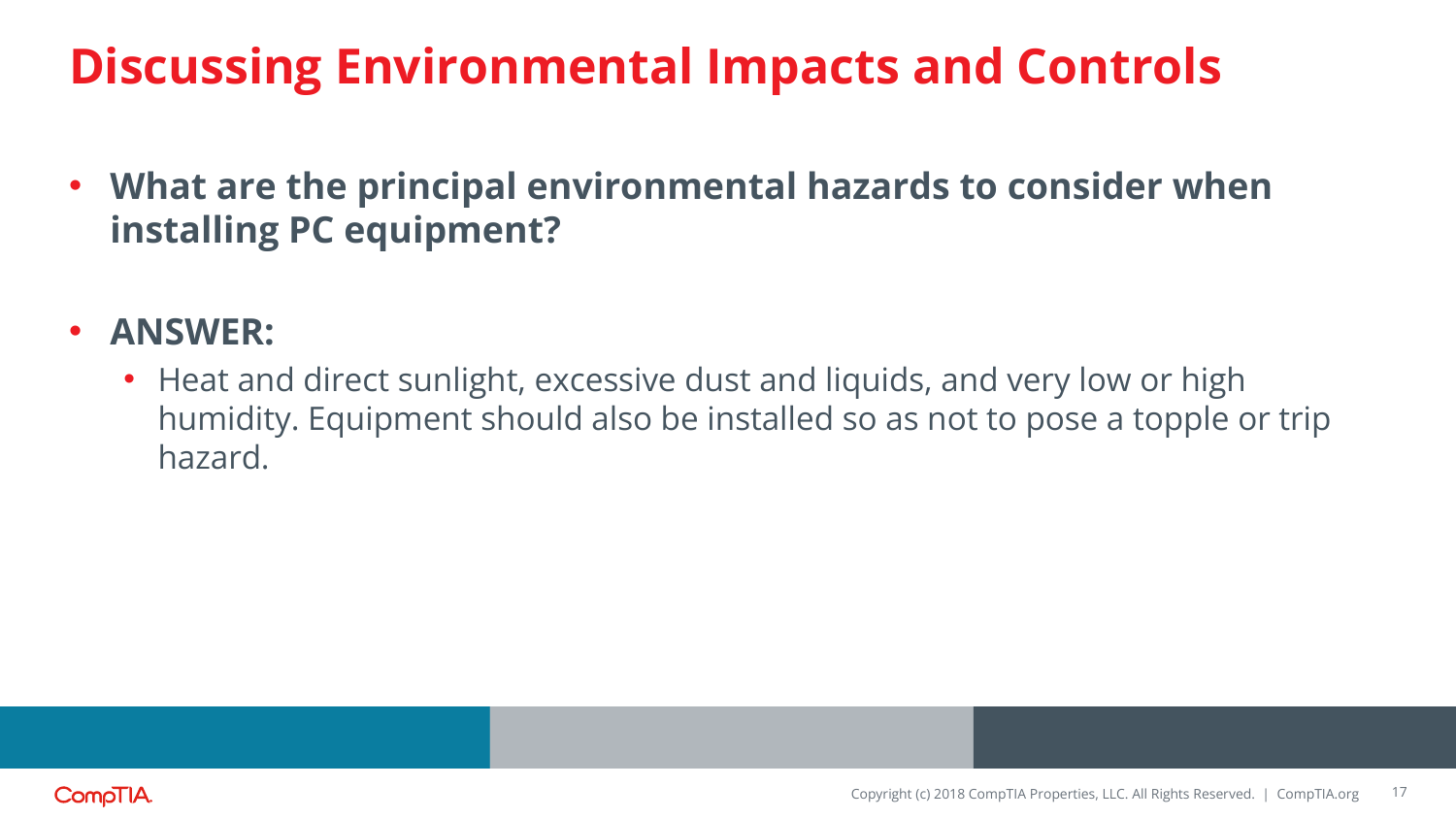

# Discussing Environmental Impacts and Controls
What are the principal environmental hazards to consider when installing PC equipment?

ANSWER:
Heat and direct sunlight, excessive dust and liquids, and very low or high humidity. Equipment should also be installed so as not to pose a topple or trip hazard.

17